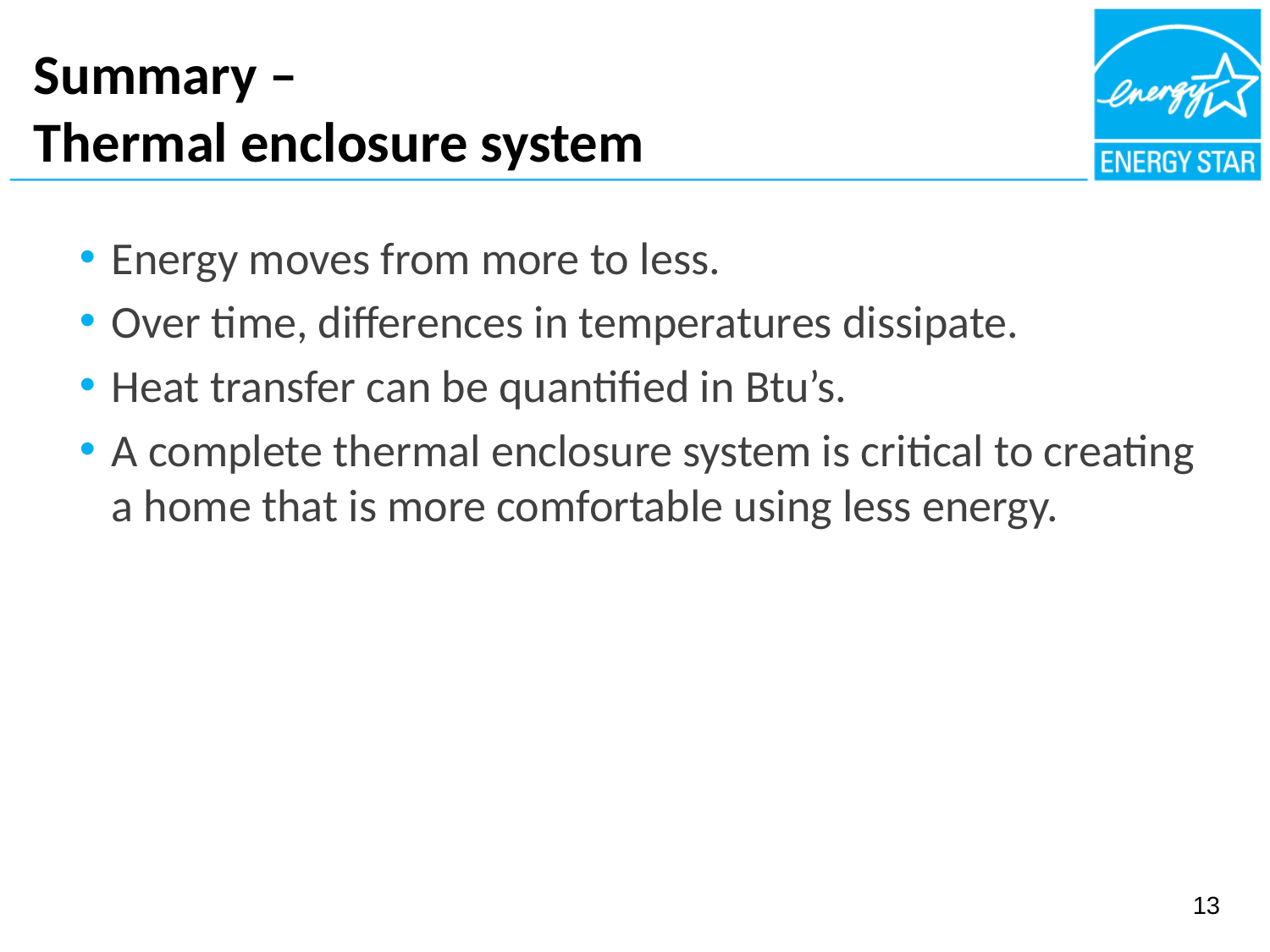

# Summary – Thermal enclosure system
Energy moves from more to less.
Over time, differences in temperatures dissipate.
Heat transfer can be quantified in Btu’s.
A complete thermal enclosure system is critical to creating a home that is more comfortable using less energy.

13